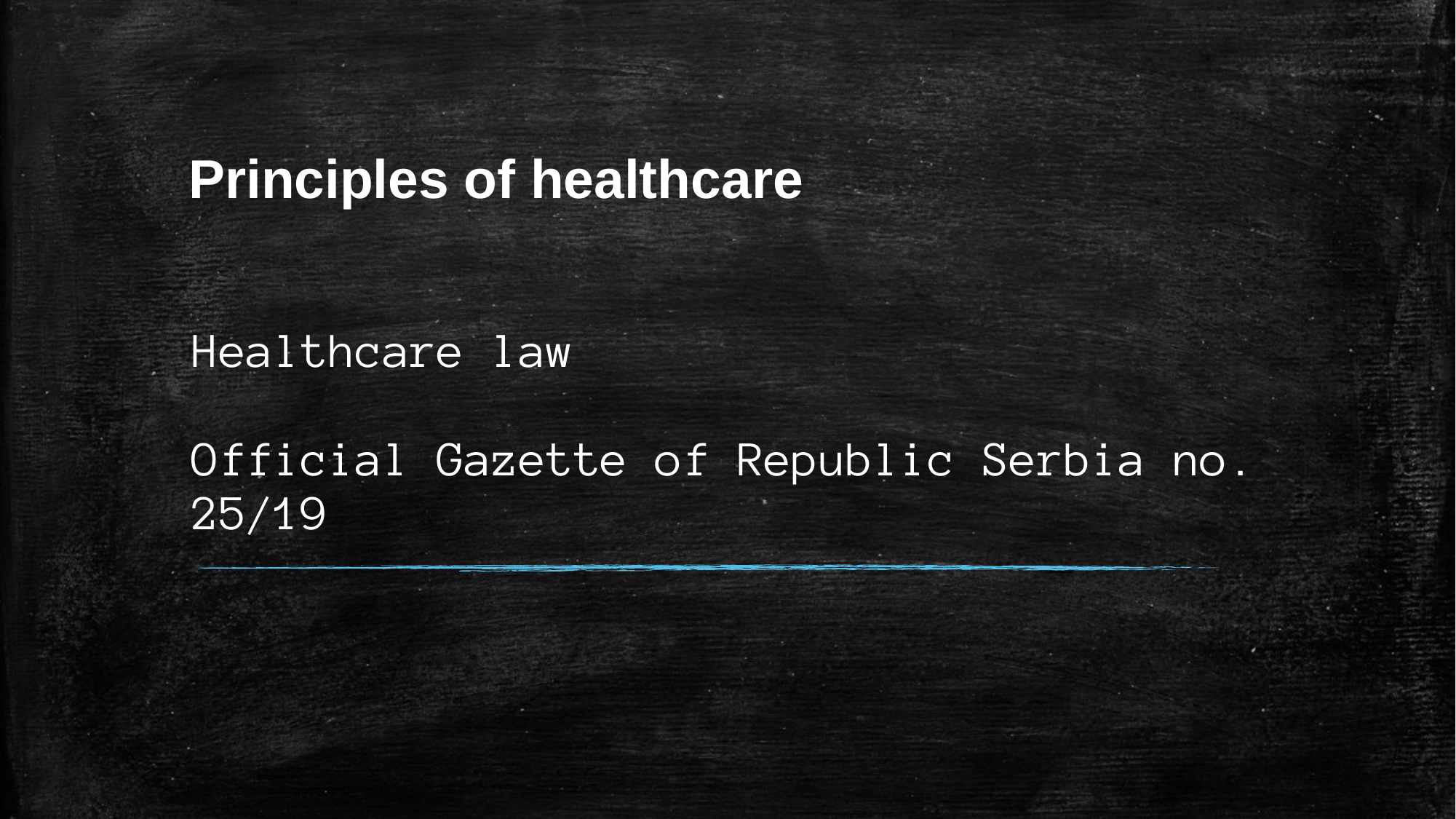

Principles of healthcare
# Healthcare law Official Gazette of Republic Serbia no. 25/19